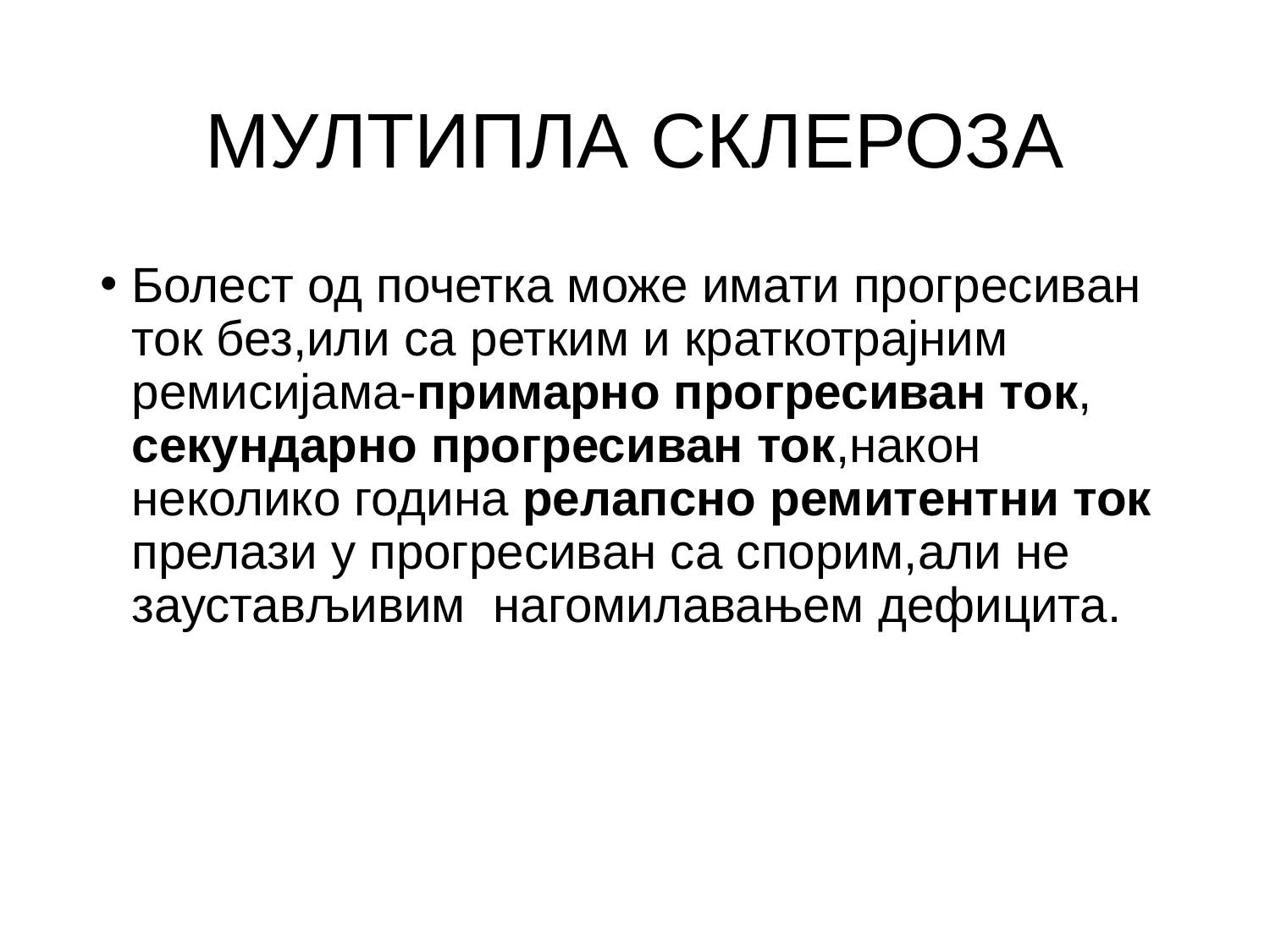

# МУЛТИПЛА СКЛЕРОЗА
Болест од почетка може имати прогресиван ток без,или са ретким и краткотрајним ремисијама-примарно прогресиван ток, секундарно прогресиван ток,након неколико година релапсно ремитентни ток прелази у прогресиван са спорим,али не заустављивим  нагомилавањем дефицита.